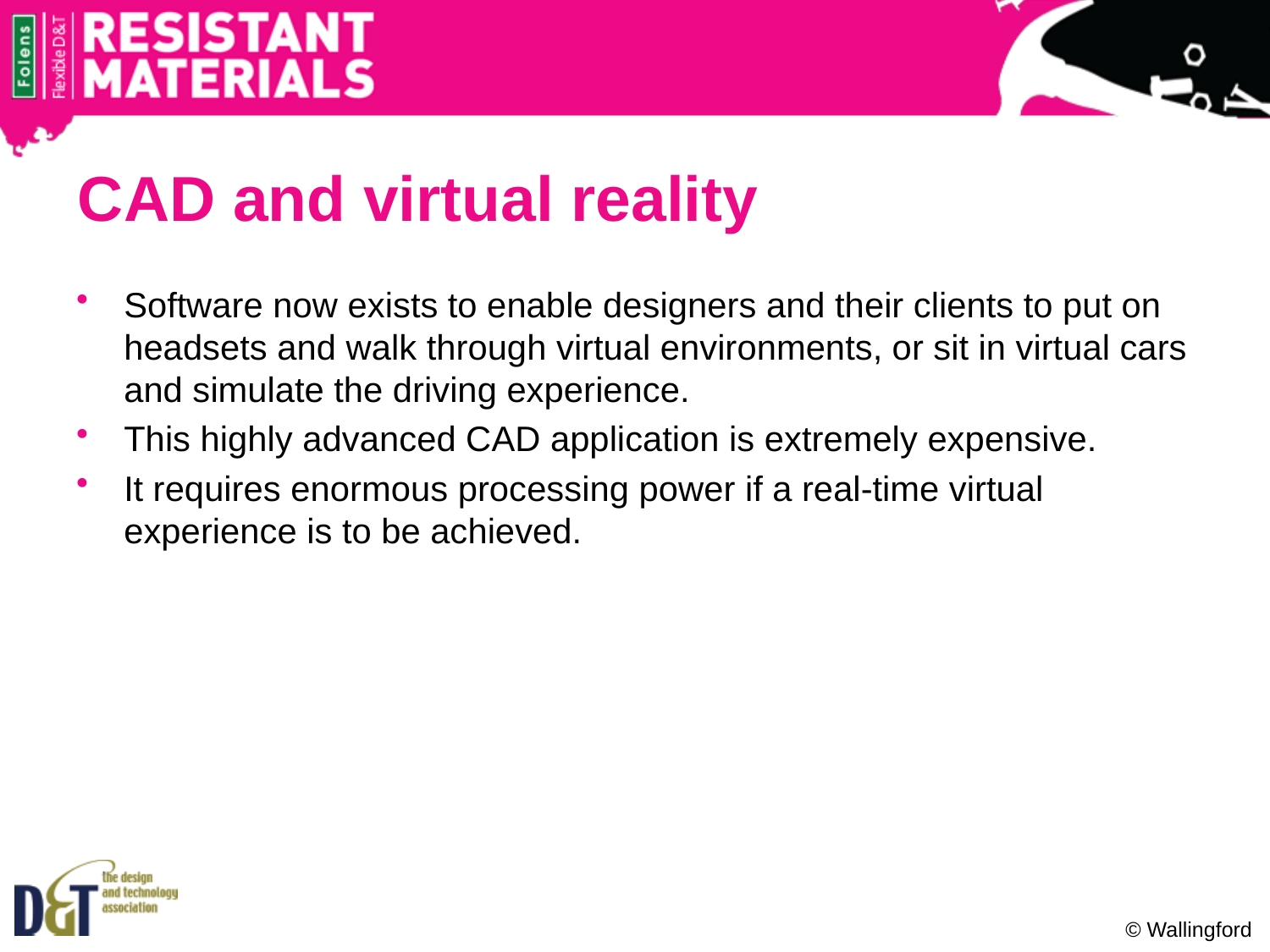

# CAD and virtual reality
Software now exists to enable designers and their clients to put on headsets and walk through virtual environments, or sit in virtual cars and simulate the driving experience.
This highly advanced CAD application is extremely expensive.
It requires enormous processing power if a real-time virtual experience is to be achieved.
© Wallingford